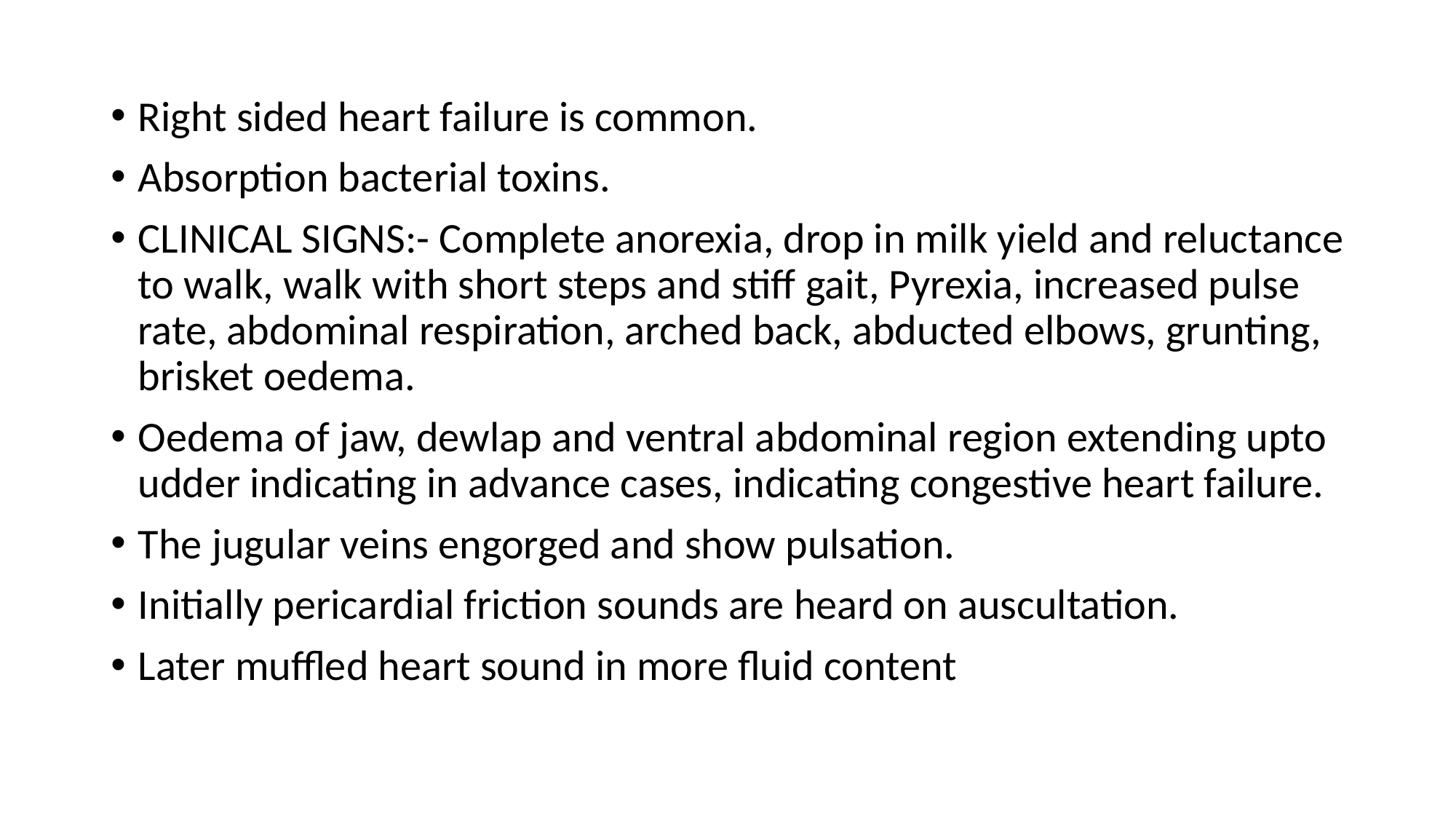

Right sided heart failure is common.
Absorption bacterial toxins.
CLINICAL SIGNS:- Complete anorexia, drop in milk yield and reluctance to walk, walk with short steps and stiff gait, Pyrexia, increased pulse rate, abdominal respiration, arched back, abducted elbows, grunting, brisket oedema.
Oedema of jaw, dewlap and ventral abdominal region extending upto udder indicating in advance cases, indicating congestive heart failure.
The jugular veins engorged and show pulsation.
Initially pericardial friction sounds are heard on auscultation.
Later muffled heart sound in more fluid content